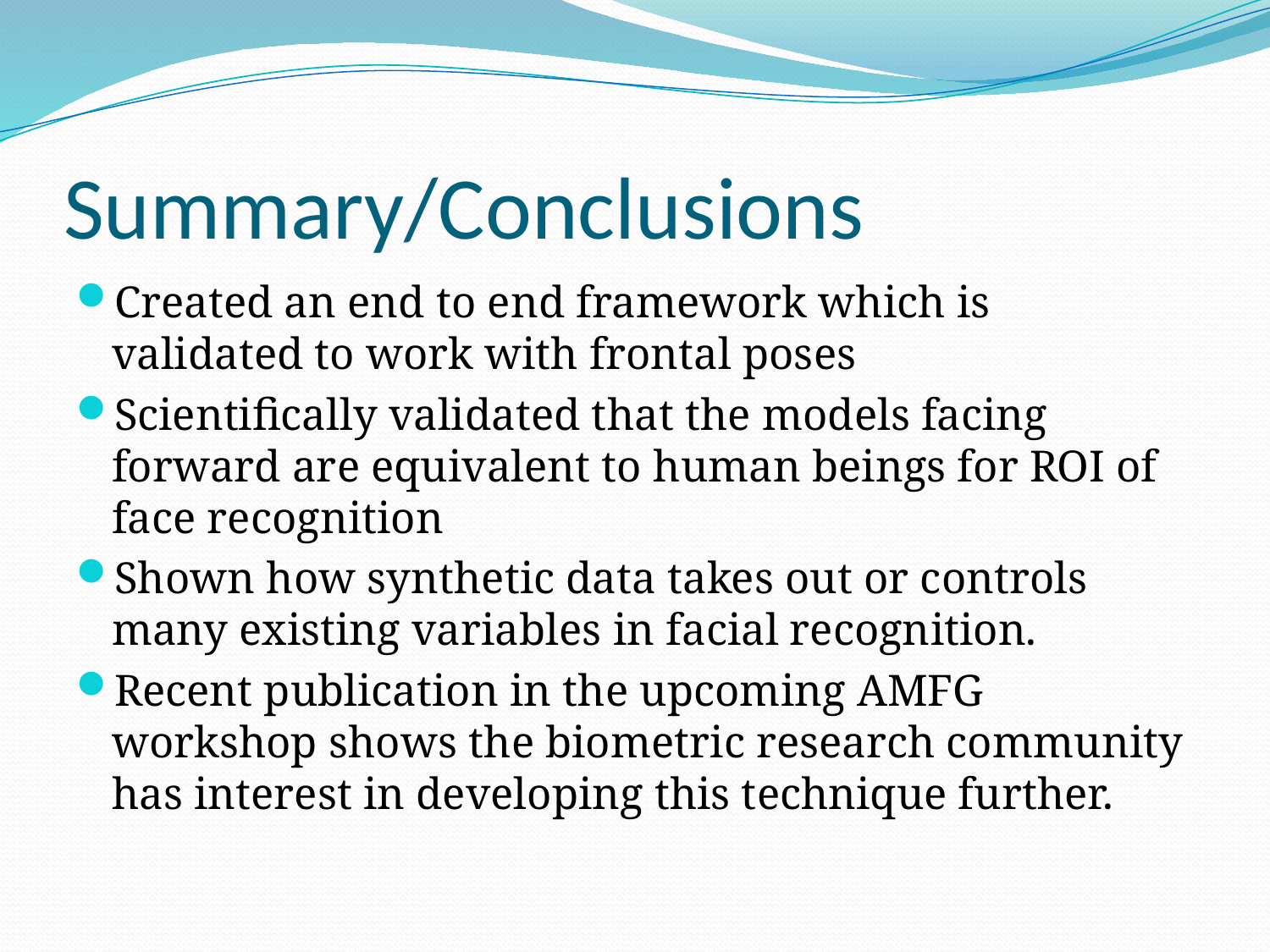

# Summary/Conclusions
Created an end to end framework which is validated to work with frontal poses
Scientifically validated that the models facing forward are equivalent to human beings for ROI of face recognition
Shown how synthetic data takes out or controls many existing variables in facial recognition.
Recent publication in the upcoming AMFG workshop shows the biometric research community has interest in developing this technique further.